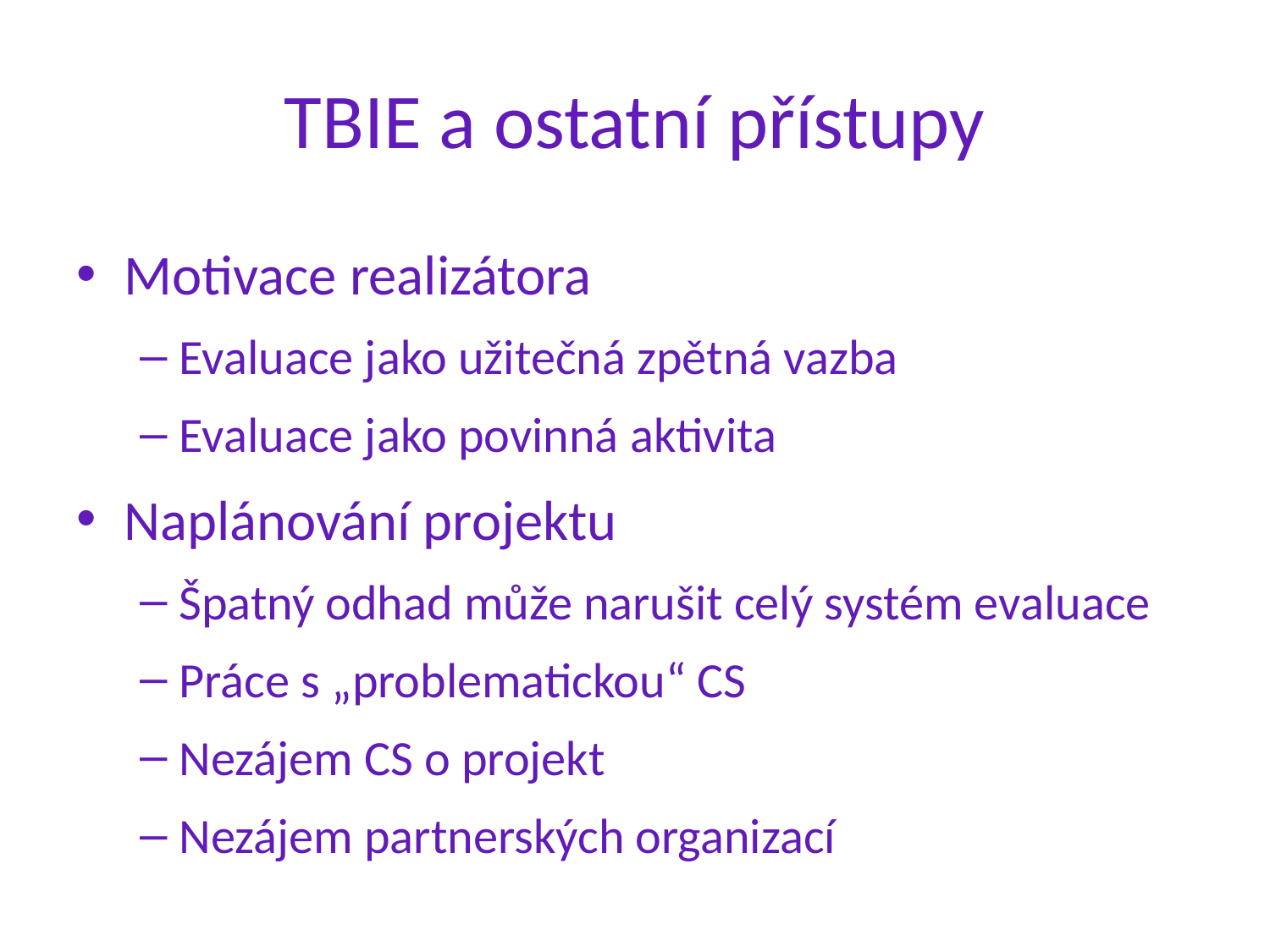

# TBIE a ostatní přístupy
Motivace realizátora
Evaluace jako užitečná zpětná vazba
Evaluace jako povinná aktivita
Naplánování projektu
Špatný odhad může narušit celý systém evaluace
Práce s „problematickou“ CS
Nezájem CS o projekt
Nezájem partnerských organizací